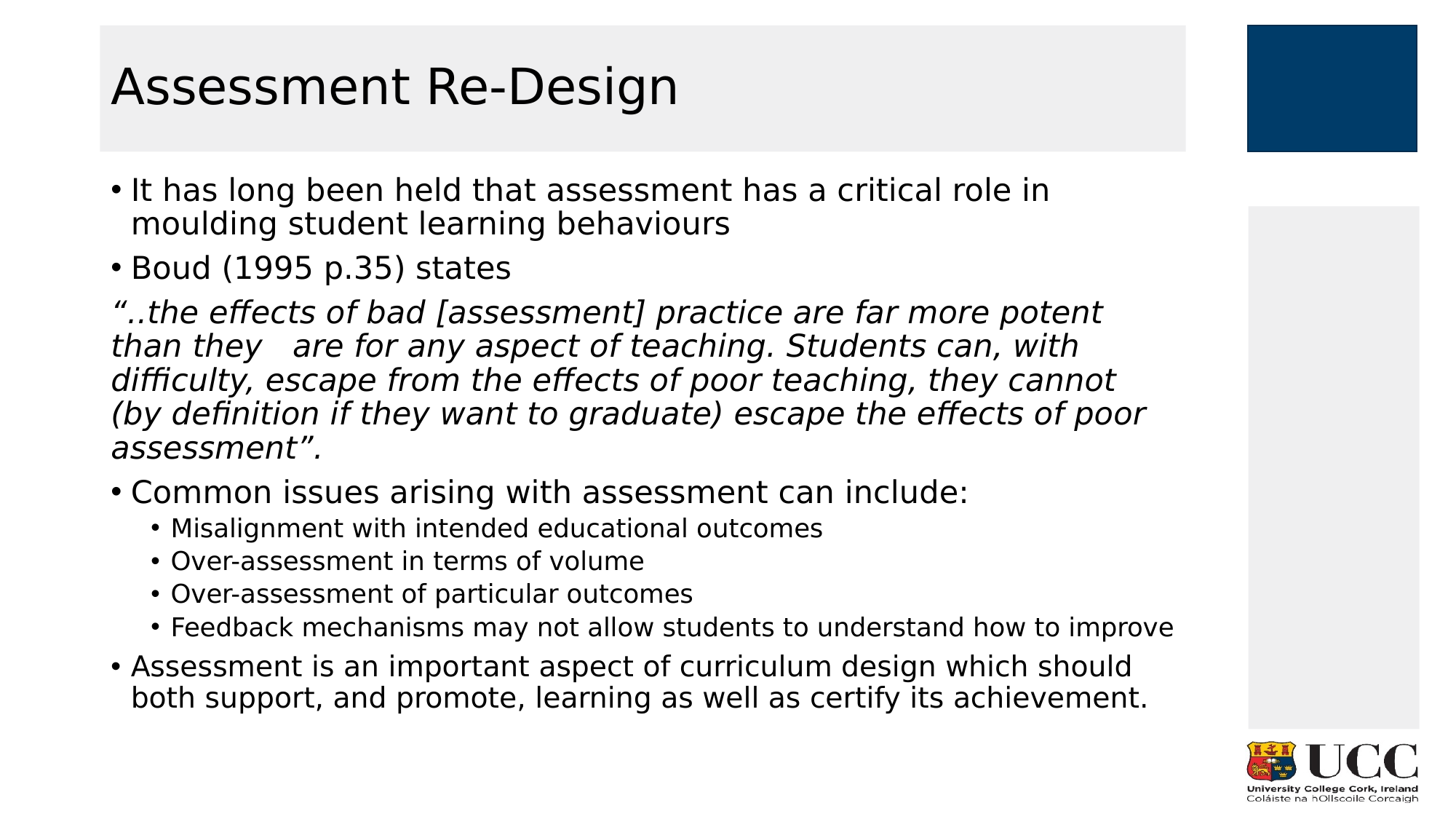

# Assessment Re-Design
It has long been held that assessment has a critical role in moulding student learning behaviours
Boud (1995 p.35) states
“..the effects of bad [assessment] practice are far more potent than they   are for any aspect of teaching. Students can, with difficulty, escape from the effects of poor teaching, they cannot (by definition if they want to graduate) escape the effects of poor assessment”.
Common issues arising with assessment can include:
Misalignment with intended educational outcomes
Over-assessment in terms of volume
Over-assessment of particular outcomes
Feedback mechanisms may not allow students to understand how to improve
Assessment is an important aspect of curriculum design which should both support, and promote, learning as well as certify its achievement.